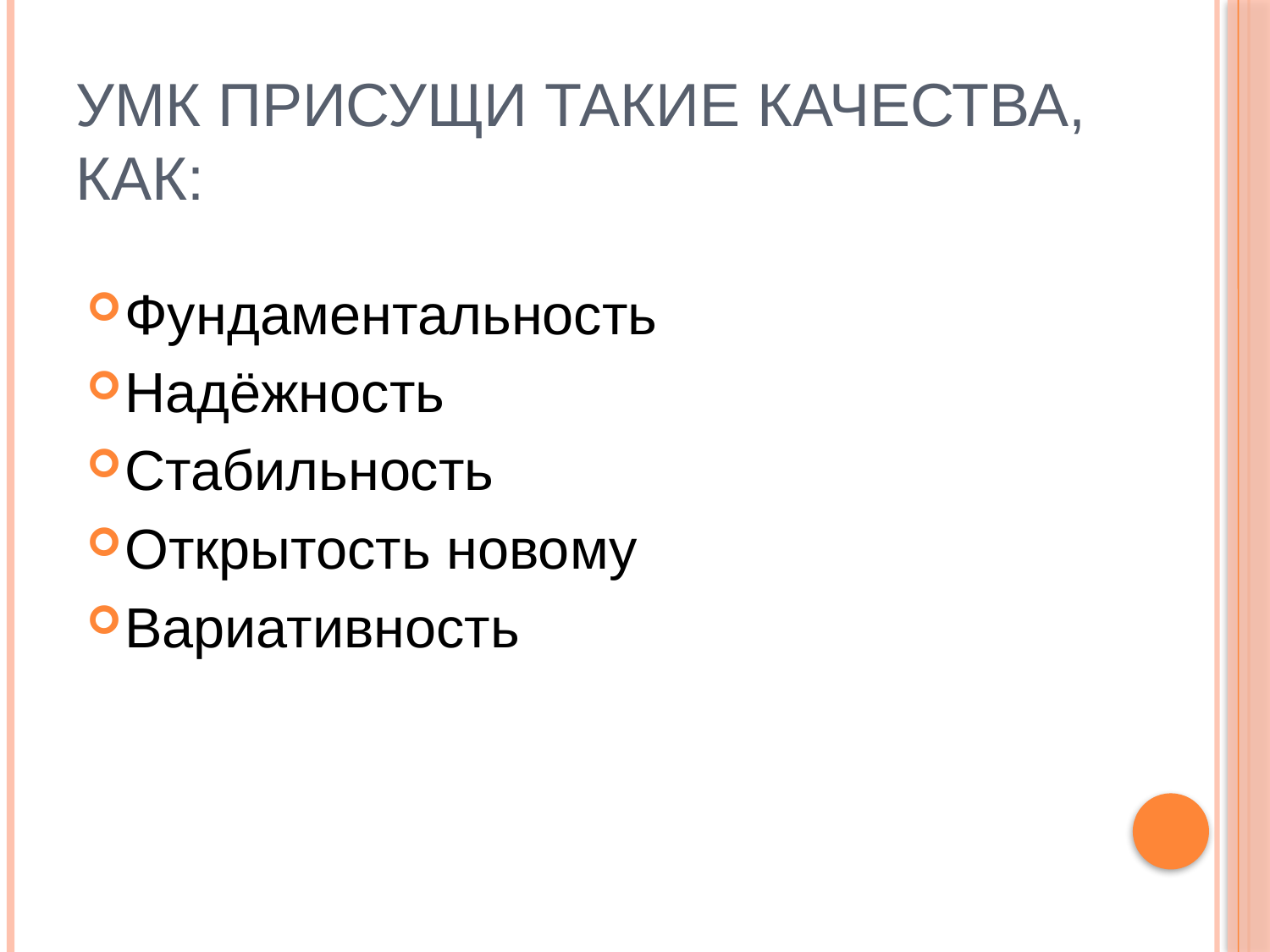

# УМК присущи такие качества, как:
Фундаментальность
Надёжность
Стабильность
Открытость новому
Вариативность